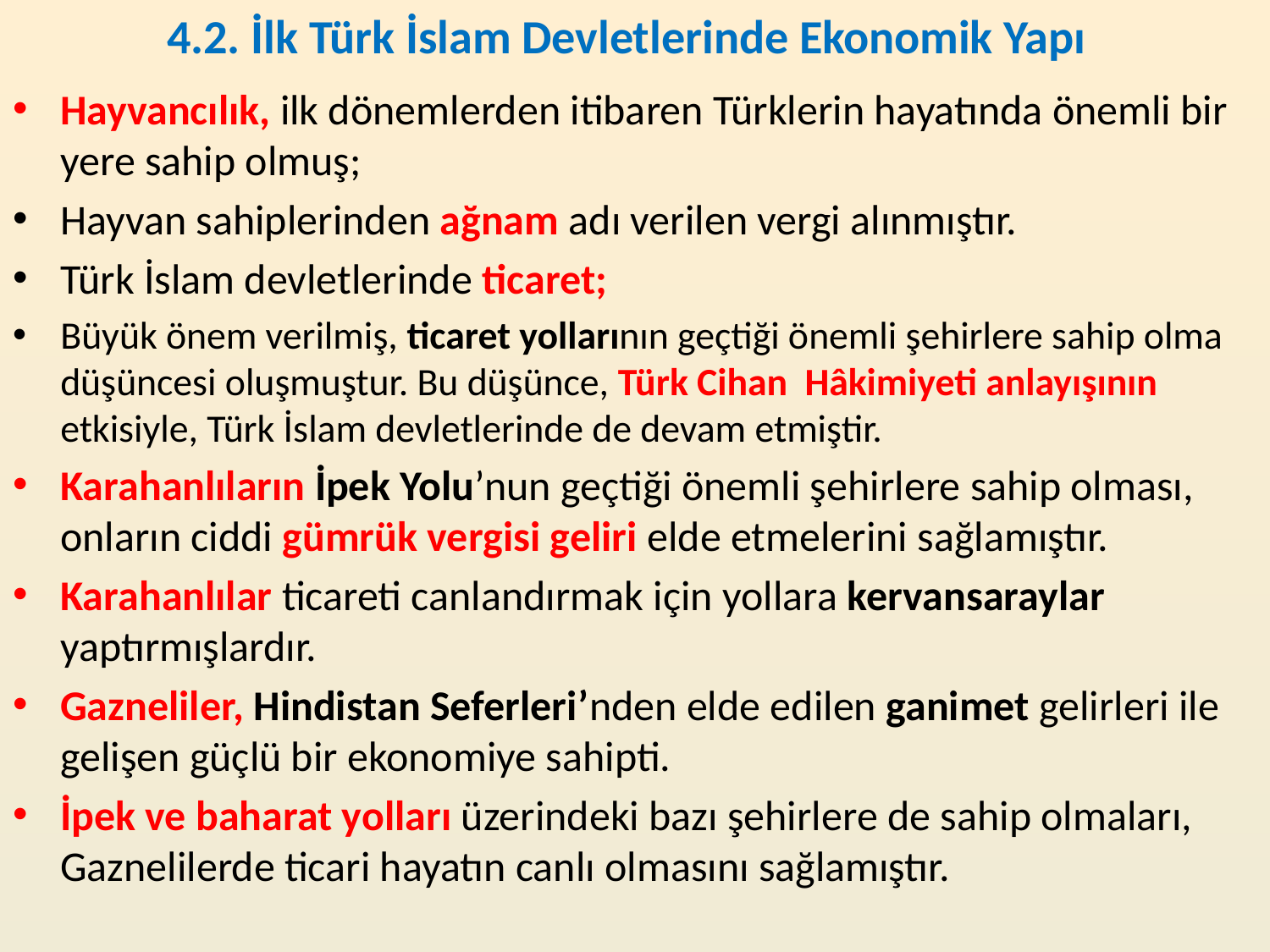

# 4.2. İlk Türk İslam Devletlerinde Ekonomik Yapı
Hayvancılık, ilk dönemlerden itibaren Türklerin hayatında önemli bir yere sahip olmuş;
Hayvan sahiplerinden ağnam adı verilen vergi alınmıştır.
Türk İslam devletlerinde ticaret;
Büyük önem verilmiş, ticaret yollarının geçtiği önemli şehirlere sahip olma düşüncesi oluşmuştur. Bu düşünce, Türk Cihan  Hâkimiyeti anlayışının etkisiyle, Türk İslam devletlerinde de devam etmiştir.
Karahanlıların İpek Yolu’nun geçtiği önemli şehirlere sahip olması, onların ciddi gümrük vergisi geliri elde etmelerini sağlamıştır.
Karahanlılar ticareti canlandırmak için yollara kervansaraylar yaptırmışlardır.
Gazneliler, Hindistan Seferleri’nden elde edilen ganimet gelirleri ile gelişen güçlü bir ekonomiye sahipti.
İpek ve baharat yolları üzerindeki bazı şehirlere de sahip olmaları, Gaznelilerde ticari hayatın canlı olmasını sağlamıştır.